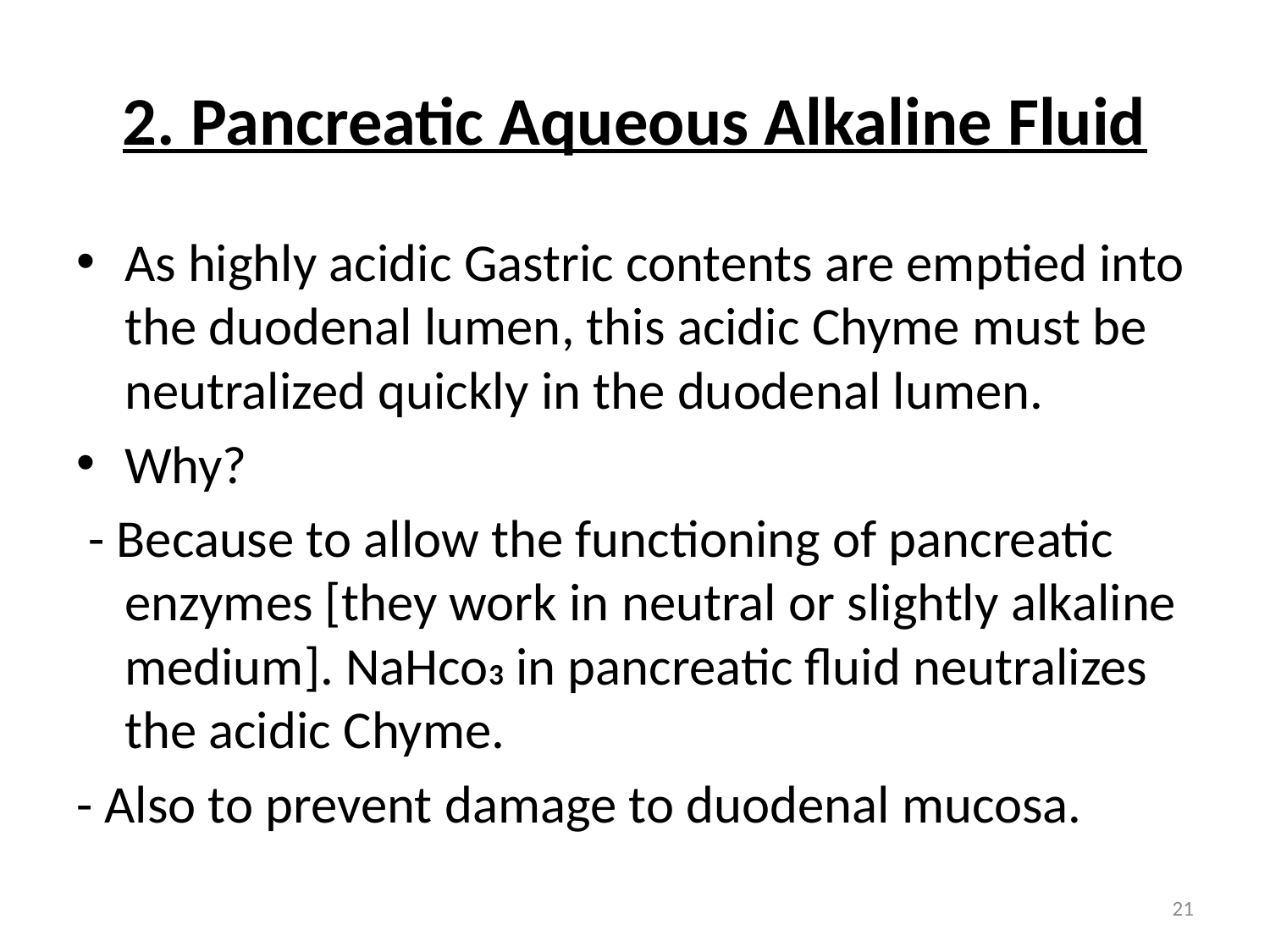

# 2. Pancreatic Aqueous Alkaline Fluid
As highly acidic Gastric contents are emptied into the duodenal lumen, this acidic Chyme must be neutralized quickly in the duodenal lumen.
Why?
 - Because to allow the functioning of pancreatic enzymes [they work in neutral or slightly alkaline medium]. NaHco3 in pancreatic fluid neutralizes the acidic Chyme.
- Also to prevent damage to duodenal mucosa.
21